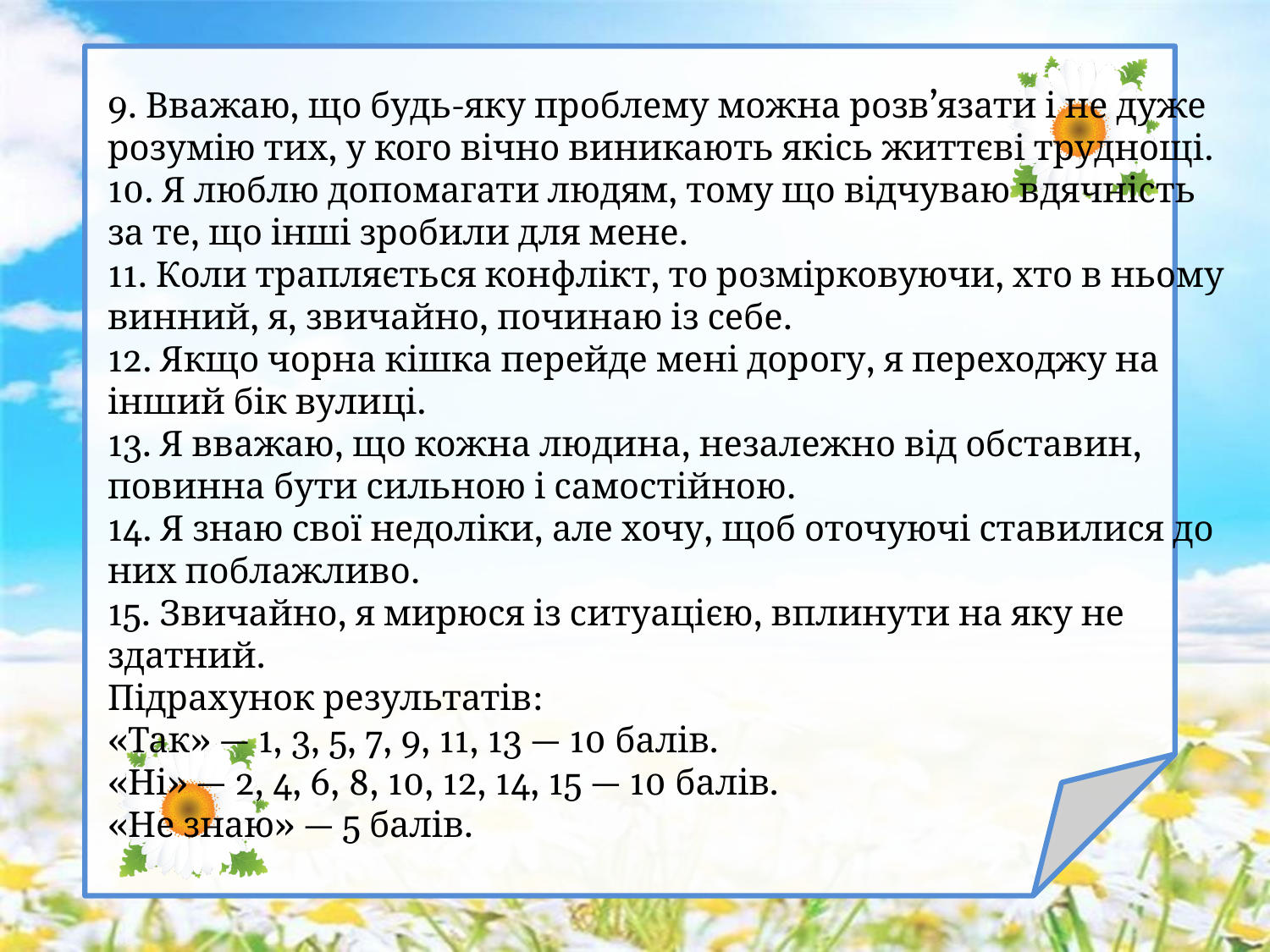

9. Вважаю, що будь-яку проблему можна розв’язати і не дуже розумію тих, у кого вічно виникають якісь життєві труднощі.
10. Я люблю допомагати людям, тому що відчуваю вдячність за те, що інші зробили для мене.
11. Коли трапляється конфлікт, то розмірковуючи, хто в ньому винний, я, звичайно, починаю із себе.
12. Якщо чорна кішка перейде мені дорогу, я переходжу на інший бік вулиці.
13. Я вважаю, що кожна людина, незалежно від обставин, повинна бути сильною і самостійною.
14. Я знаю свої недоліки, але хочу, щоб оточуючі ставилися до них поблажливо.
15. Звичайно, я мирюся із ситуацією, вплинути на яку не здатний.
Підрахунок результатів:
«Так» — 1, 3, 5, 7, 9, 11, 13 — 10 балів. 
«Ні» — 2, 4, 6, 8, 10, 12, 14, 15 — 10 балів. 
«Не знаю» — 5 балів.